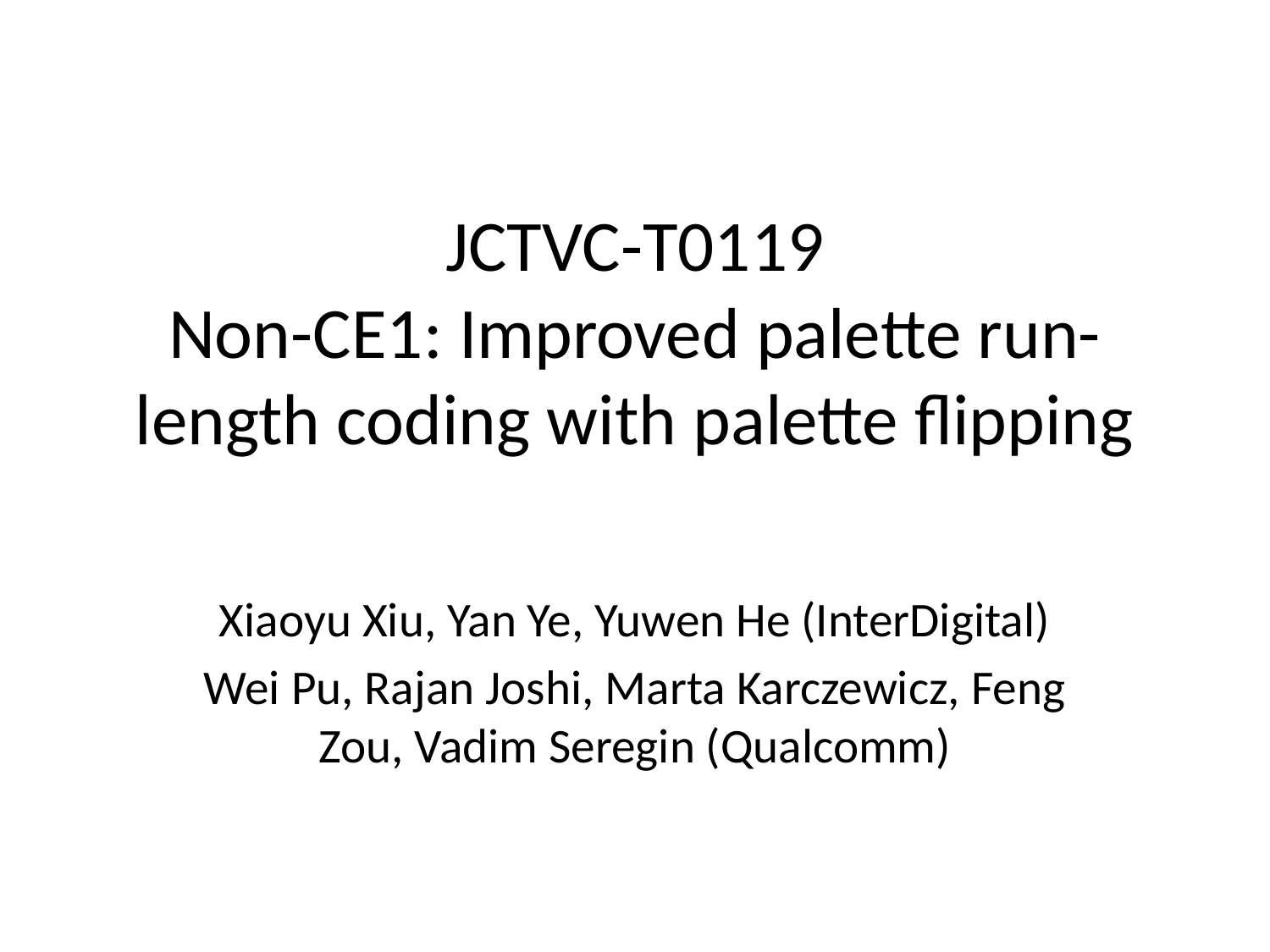

# JCTVC-T0119 Non-CE1: Improved palette run-length coding with palette flipping
Xiaoyu Xiu, Yan Ye, Yuwen He (InterDigital)
Wei Pu, Rajan Joshi, Marta Karczewicz, Feng Zou, Vadim Seregin (Qualcomm)